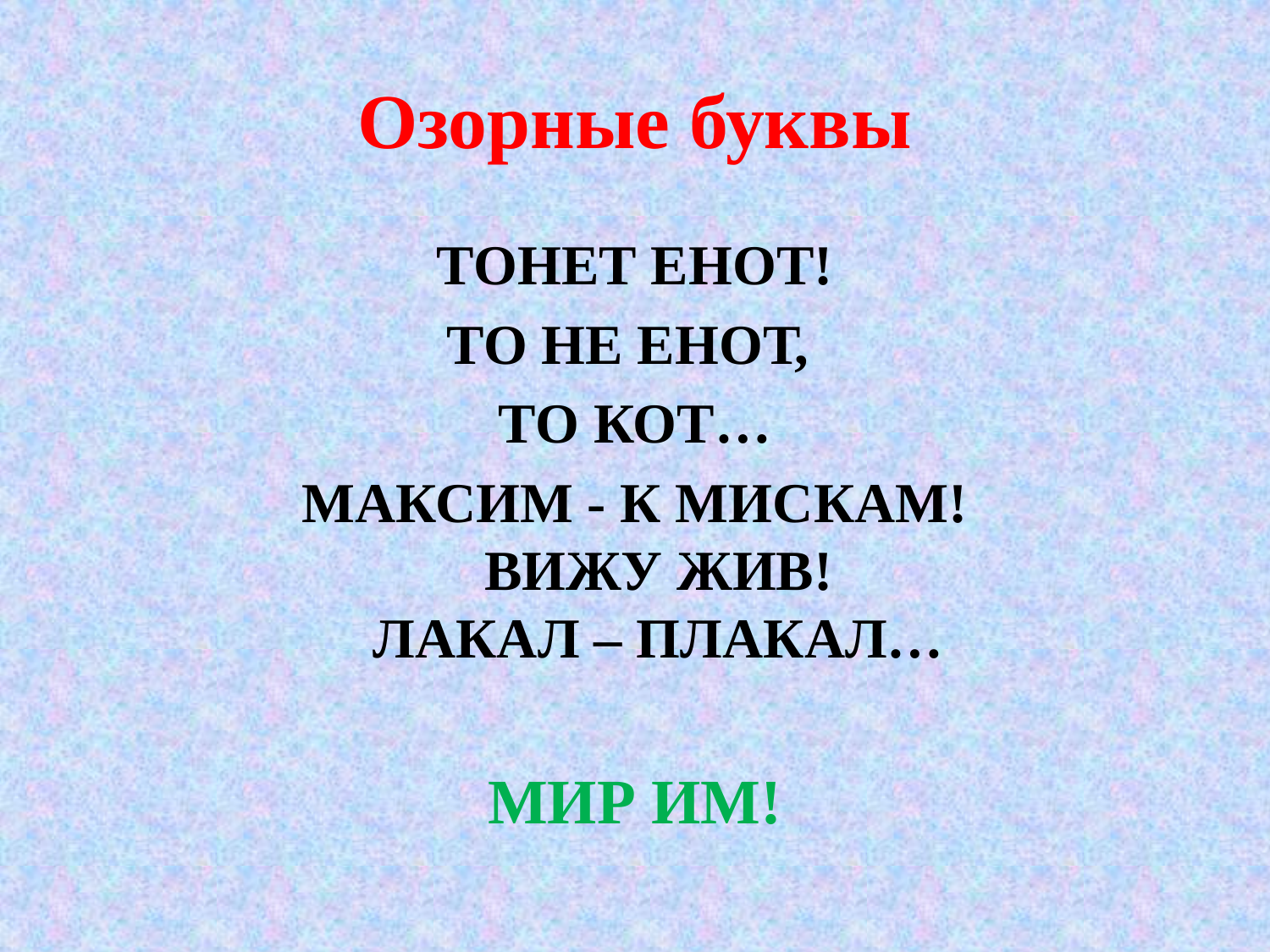

# Озорные буквы
ТОНЕТ ЕНОТ!
ТО НЕ ЕНОТ,
ТО КОТ…
МАКСИМ - К МИСКАМ!
ВИЖУ ЖИВ!
ЛАКАЛ – ПЛАКАЛ…

МИР ИМ!